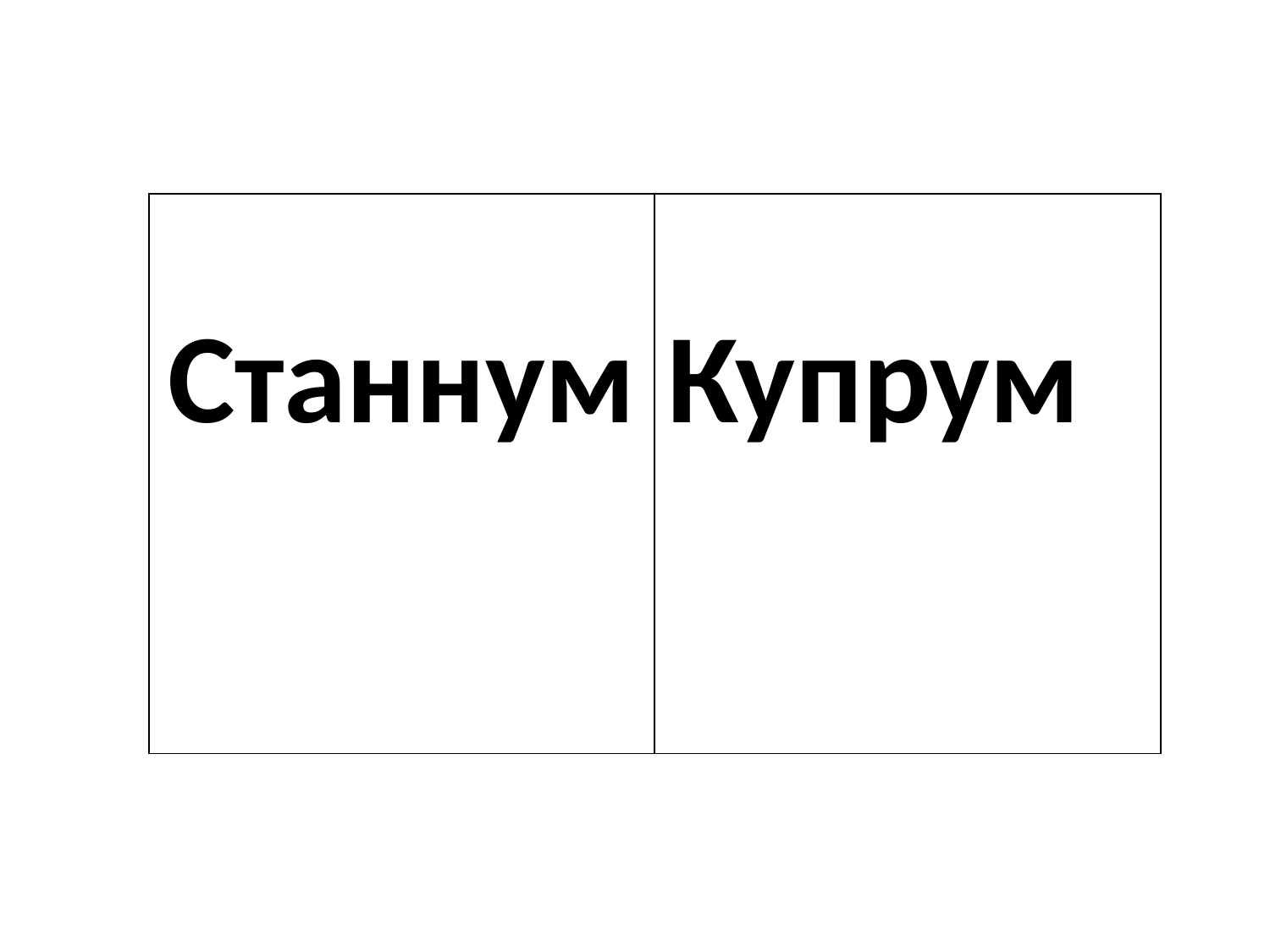

| Станнум | Купрум |
| --- | --- |